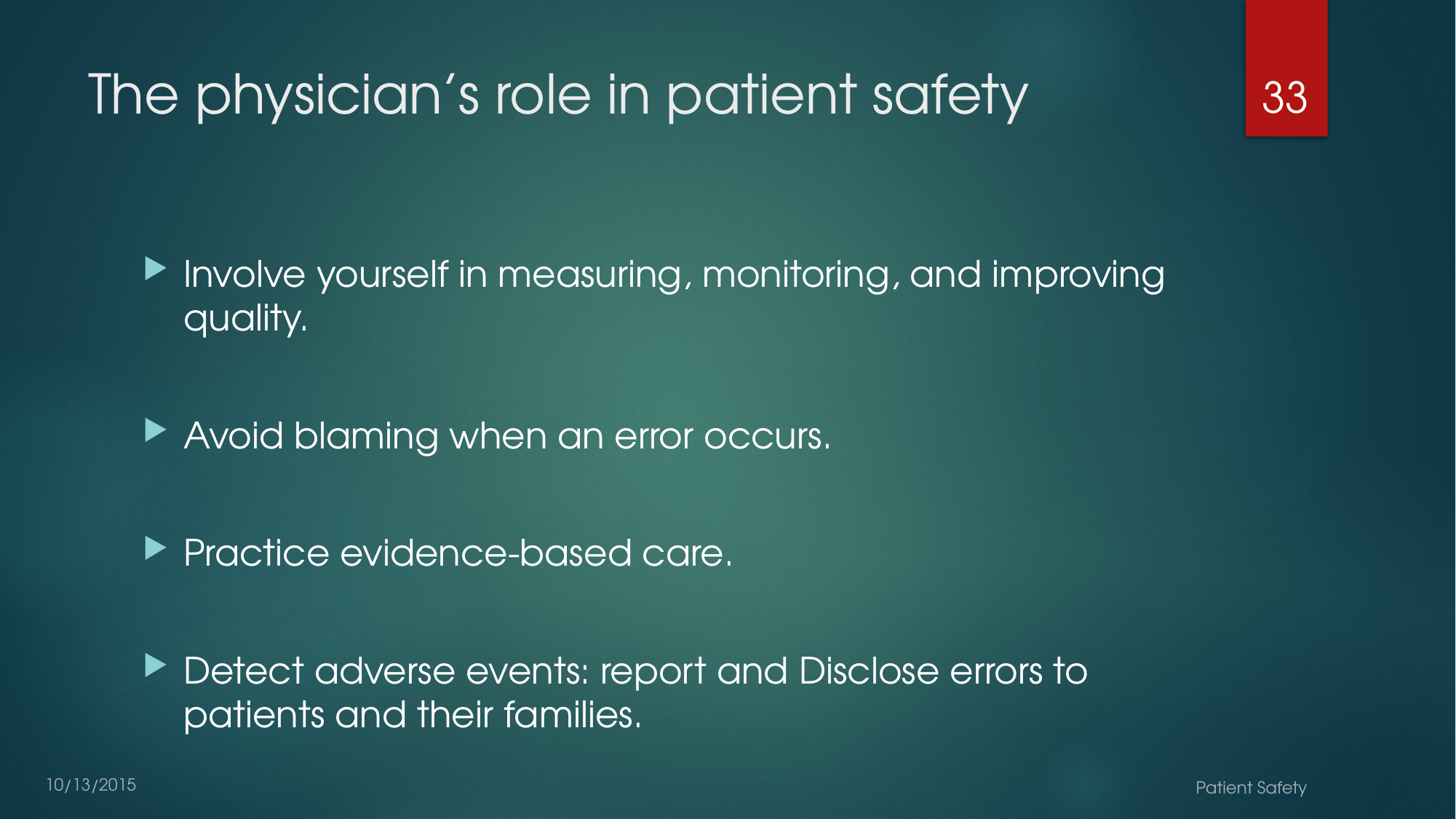

33
# The physician’s role in patient safety
Involve yourself in measuring, monitoring, and improving quality.

Avoid blaming when an error occurs.

Practice evidence-based care.

Detect adverse events: report and Disclose errors to patients and their families.

10/13/2015
Patient Safety